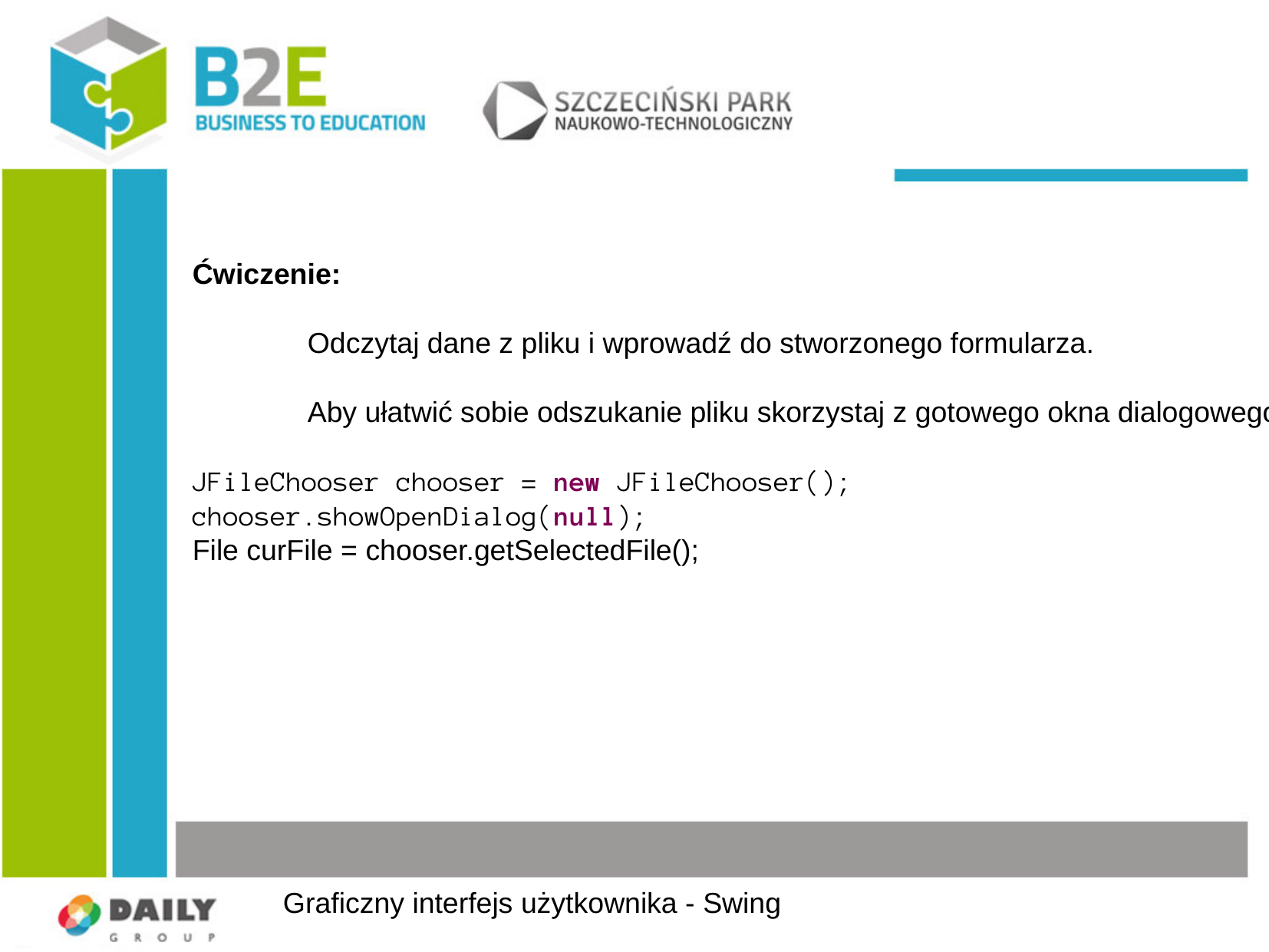

Ćwiczenie:

	Odczytaj dane z pliku i wprowadź do stworzonego formularza.

	Aby ułatwić sobie odszukanie pliku skorzystaj z gotowego okna dialogowego z pakietu Swing.

JFileChooser chooser = new JFileChooser();
chooser.showOpenDialog(null);
File curFile = chooser.getSelectedFile();
Graficzny interfejs użytkownika - Swing